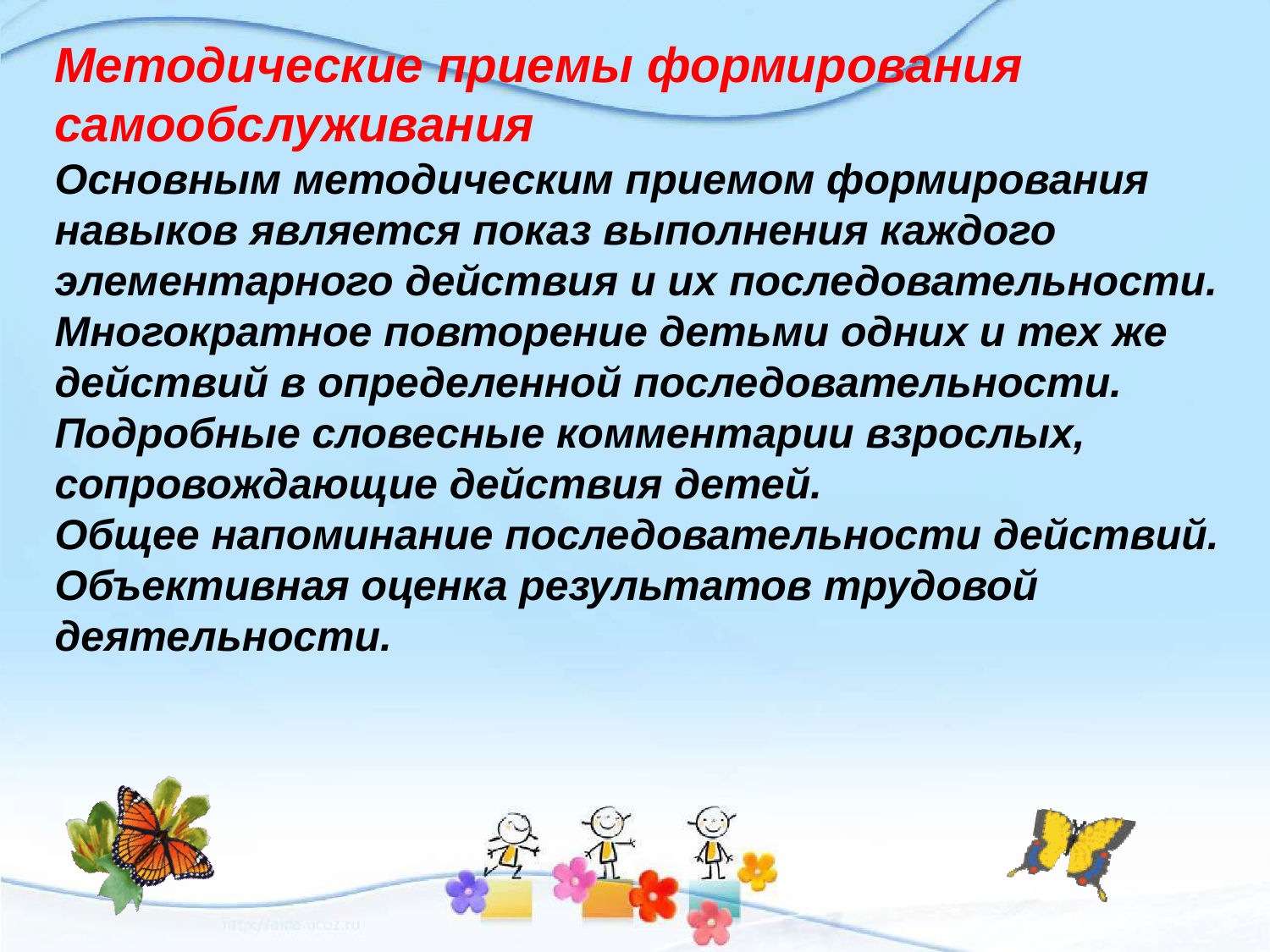

# Методические приемы формирования самообслуживания Основным методическим приемом формирования навыков является показ выполнения каждого элементарного действия и их последовательности. Многократное повторение детьми одних и тех же действий в определенной последовательности. Подробные словесные комментарии взрослых, сопровождающие действия детей. Общее напоминание последовательности действий. Объективная оценка результатов трудовой деятельности.